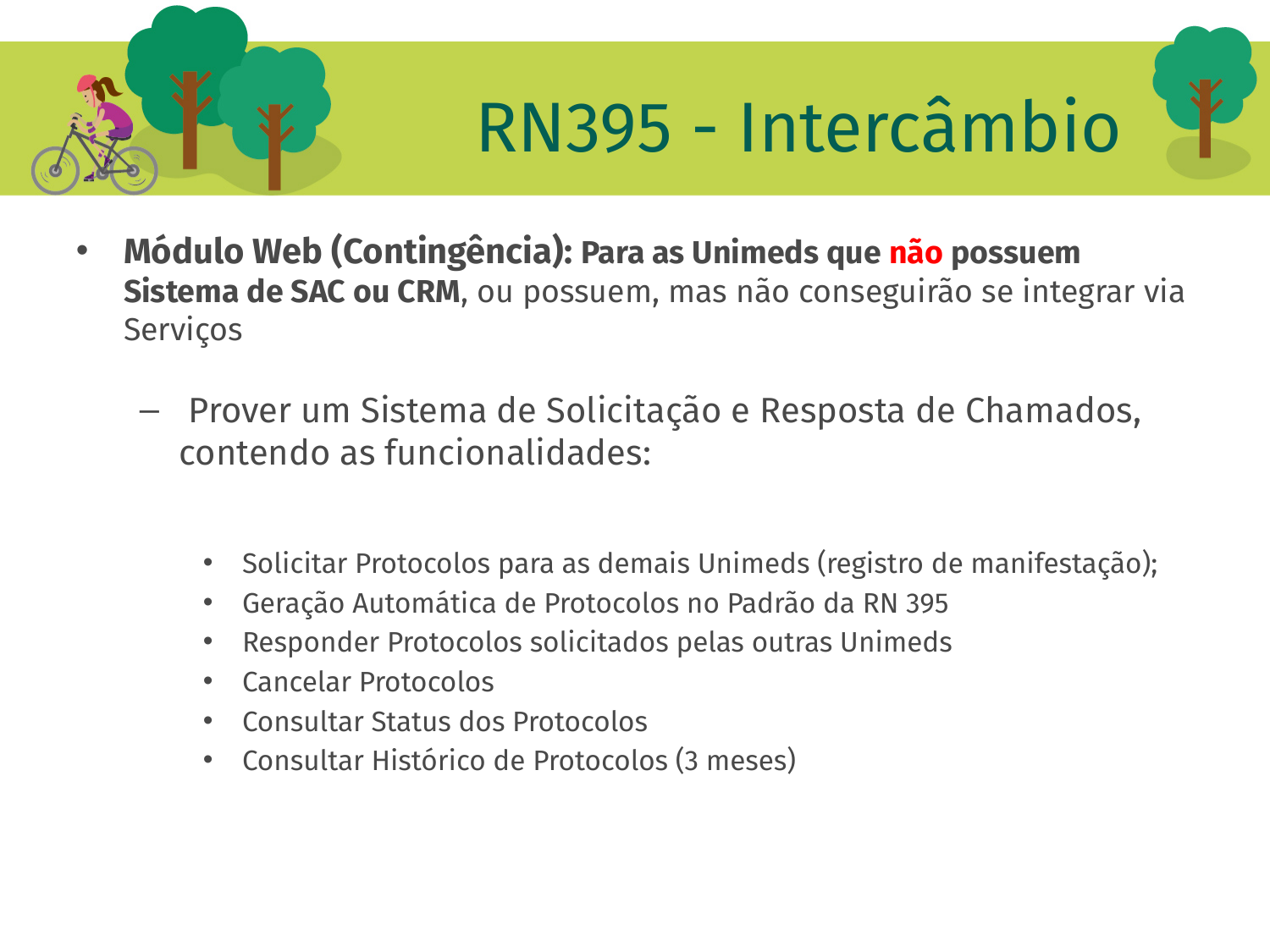

# RN395 - Intercâmbio
Módulo Web (Contingência): Para as Unimeds que não possuem Sistema de SAC ou CRM, ou possuem, mas não conseguirão se integrar via Serviços
 Prover um Sistema de Solicitação e Resposta de Chamados, contendo as funcionalidades:

 Solicitar Protocolos para as demais Unimeds (registro de manifestação);
 Geração Automática de Protocolos no Padrão da RN 395
 Responder Protocolos solicitados pelas outras Unimeds
 Cancelar Protocolos
 Consultar Status dos Protocolos
 Consultar Histórico de Protocolos (3 meses)